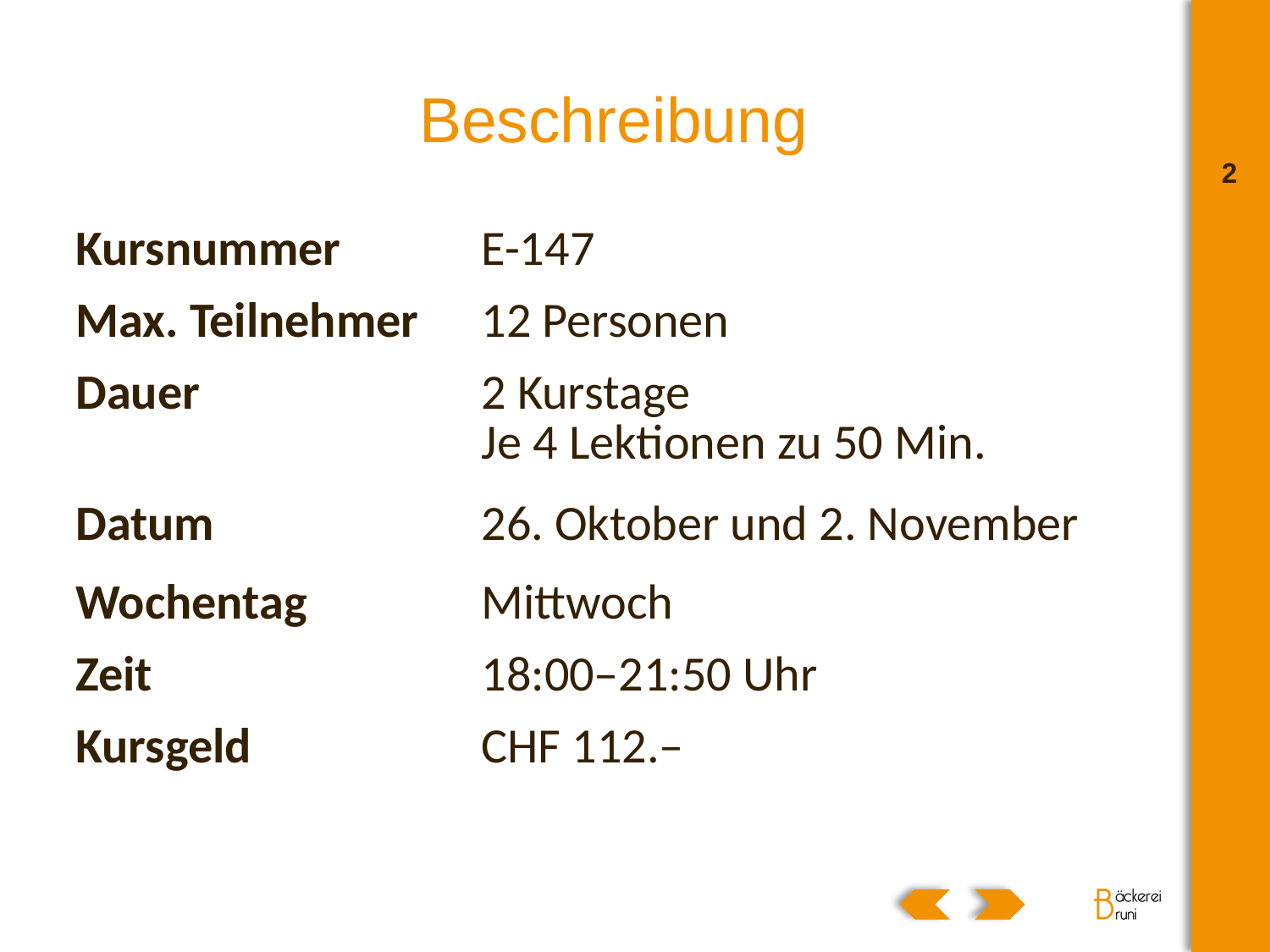

# Beschreibung
2
| Kursnummer | E-147 |
| --- | --- |
| Max. Teilnehmer | 12 Personen |
| Dauer | 2 Kurstage Je 4 Lektionen zu 50 Min. |
| Datum | 26. Oktober und 2. November |
| Wochentag | Mittwoch |
| Zeit | 18:00–21:50 Uhr |
| Kursgeld | CHF 112.– |